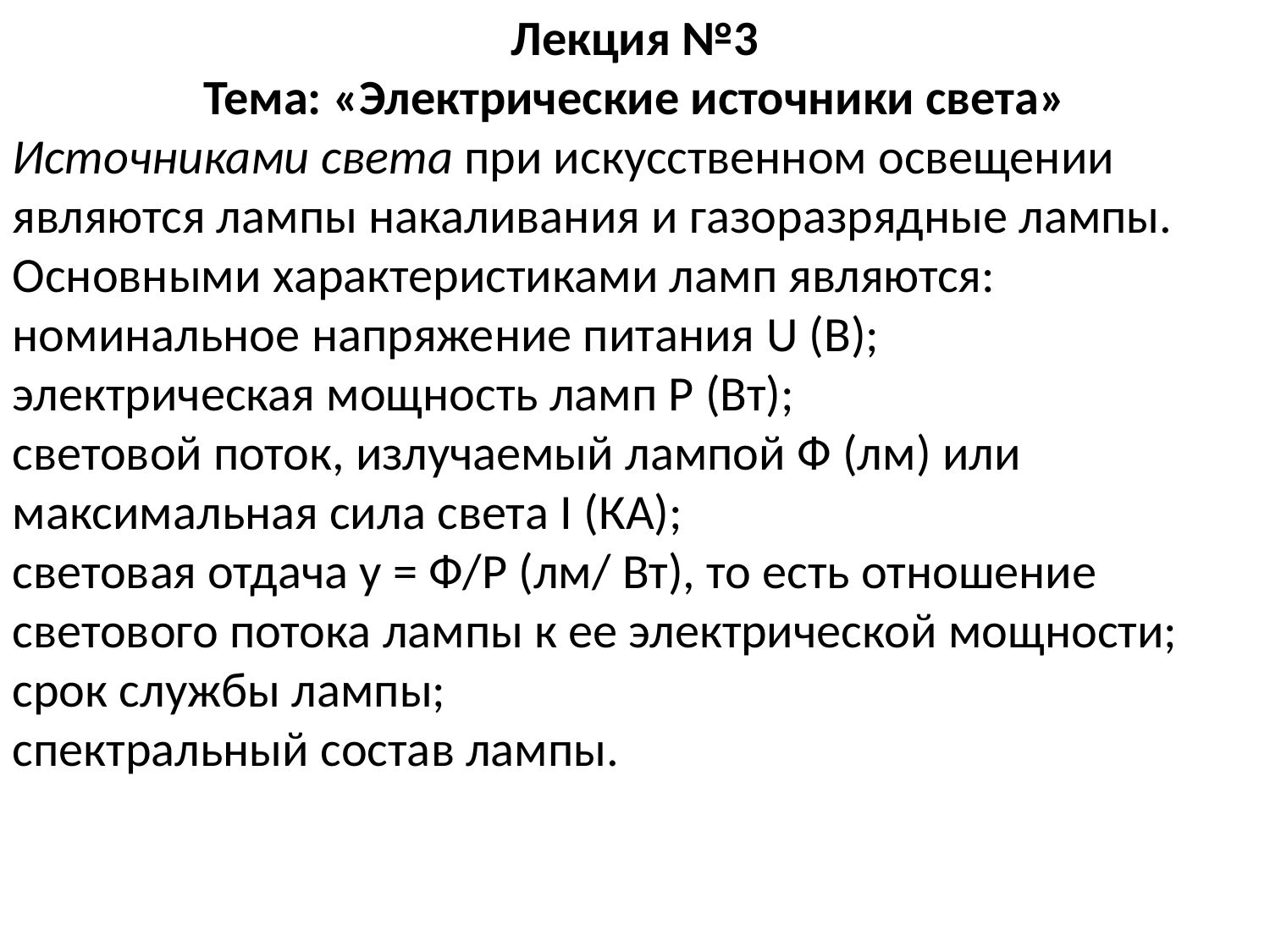

Лекция №3
Тема: «Электрические источники света»
Источниками света при искусственном освещении являются лампы накаливания и газоразрядные лампы. Основными характеристиками ламп являются:
номинальное напряжение питания U (B);
электрическая мощность ламп Р (Вт);
световой поток, излучаемый лампой Ф (лм) или максимальная сила света I (КА);
световая отдача y = Ф/Р (лм/ Вт), то есть отношение светового потока лампы к ее электрической мощности;
срок службы лампы;
спектральный состав лампы.